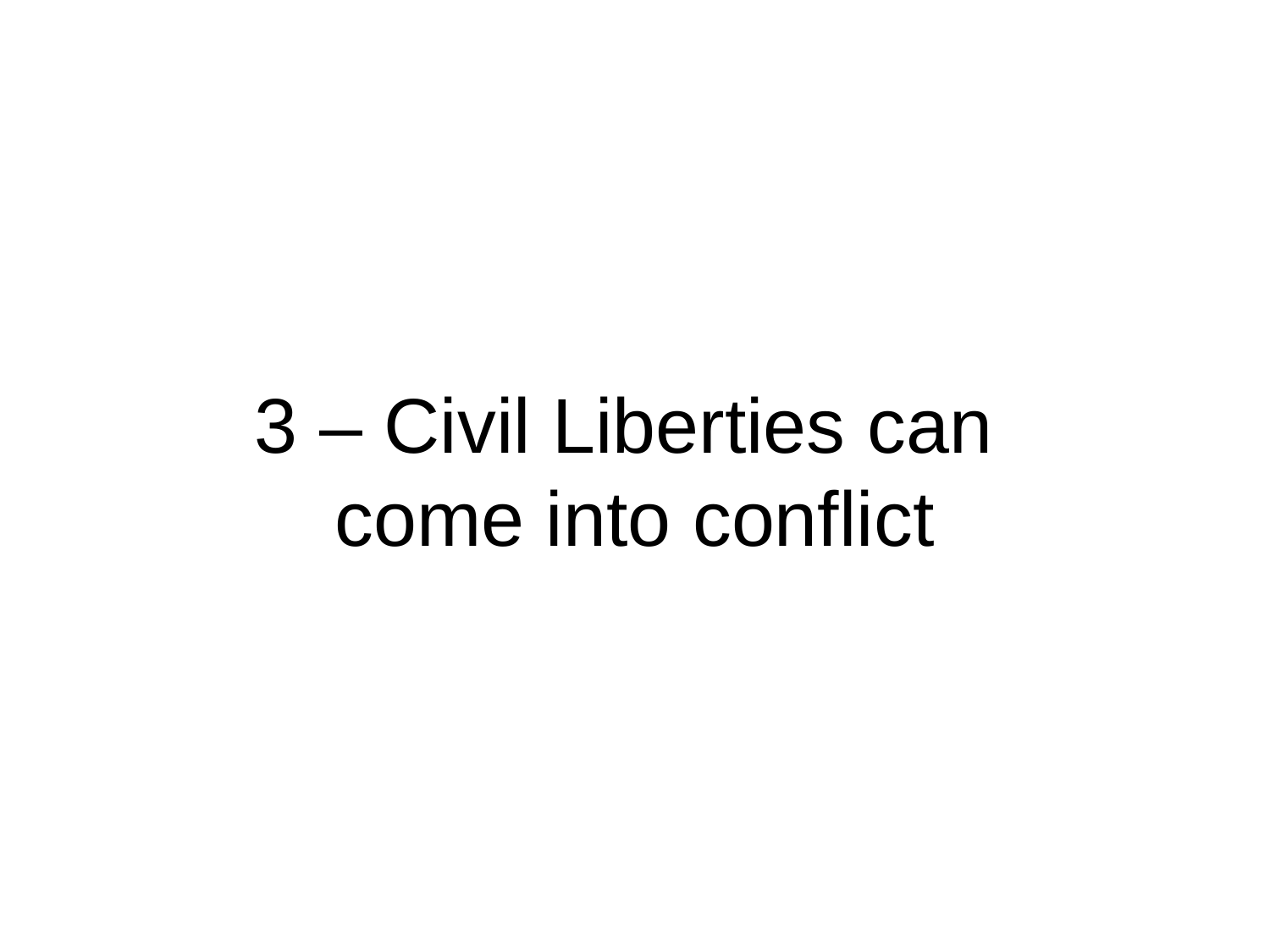

# 3 – Civil Liberties can come into conflict